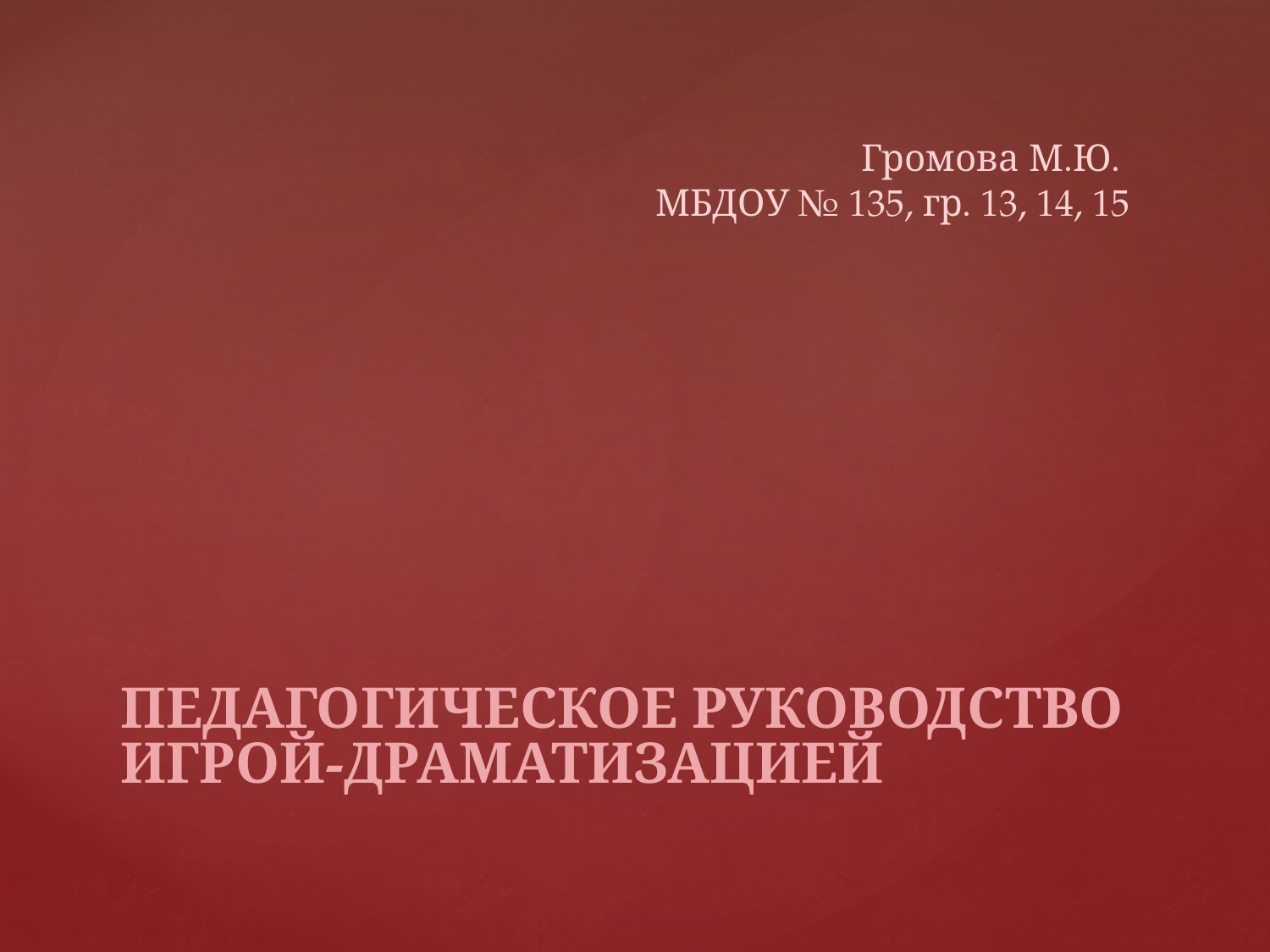

Громова М.Ю.
МБДОУ № 135, гр. 13, 14, 15
# ПЕДАГОГИЧЕСКОЕ РУКОВОДСТВО ИГРОЙ-ДРАМАТИЗАЦИЕЙ